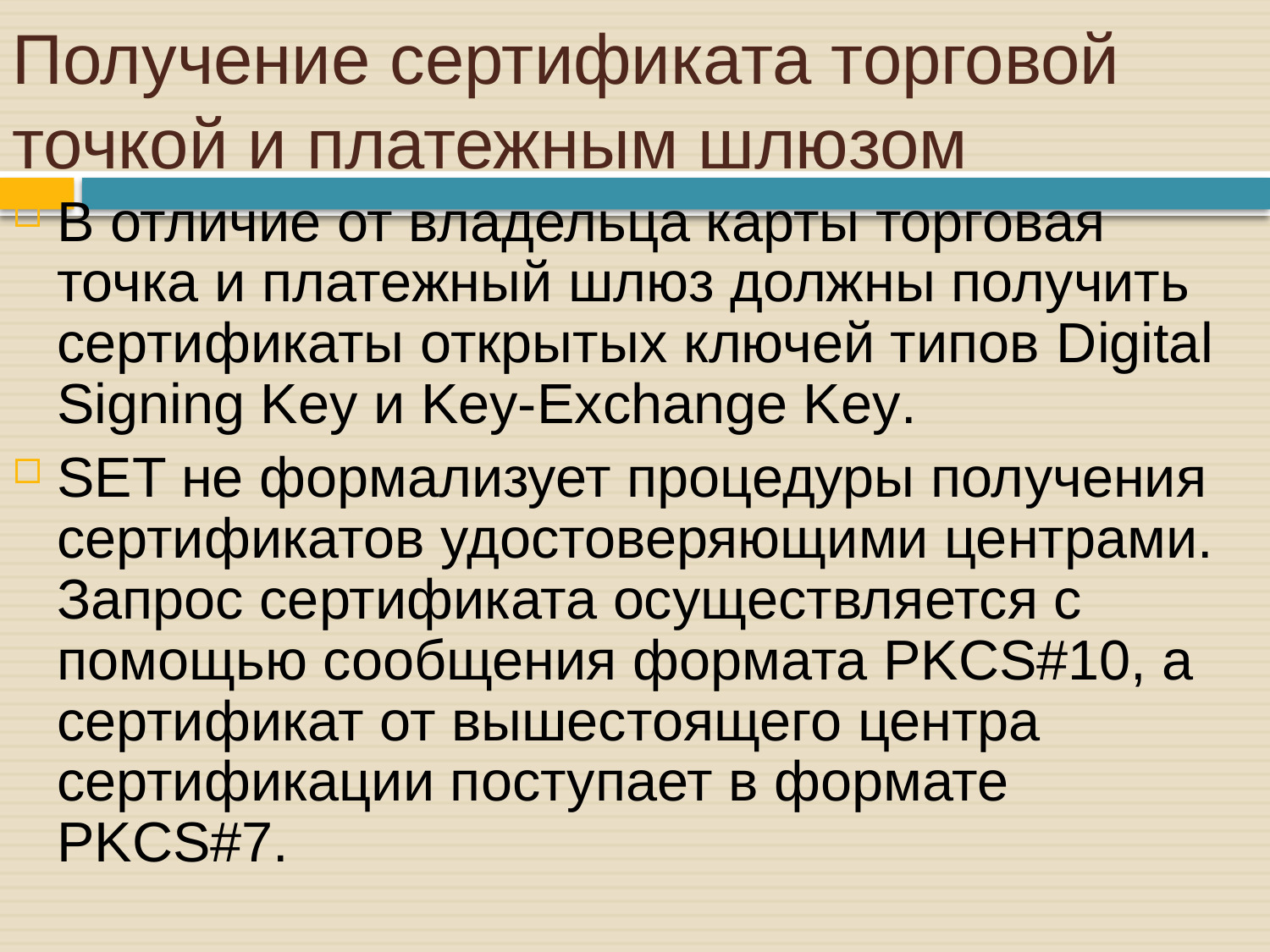

# Получение сертификата торговой точкой и платежным шлюзом
В отличие от владельца карты торговая точка и платежный шлюз должны получить сертификаты открытых ключей типов Digital Signing Key и Key-Exchange Key.
SET не формализует процедуры получения сертификатов удостоверяющими центрами. Запрос сертификата осуществляется с помощью сообщения формата PKCS#10, а сертификат от вышестоящего центра сертификации поступает в формате PKCS#7.